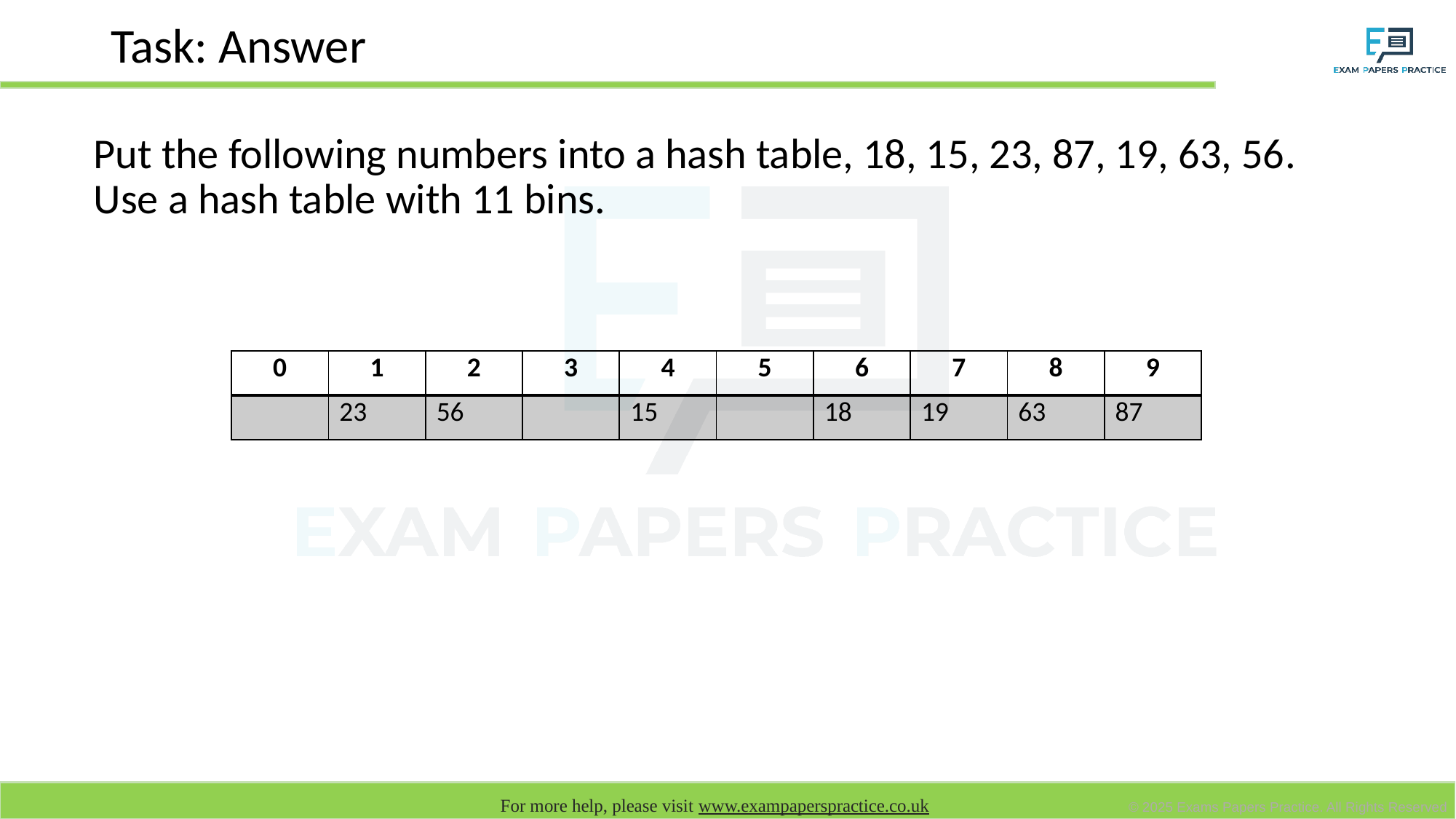

# Task: Answer
Put the following numbers into a hash table, 18, 15, 23, 87, 19, 63, 56. Use a hash table with 11 bins.
| 0 | 1 | 2 | 3 | 4 | 5 | 6 | 7 | 8 | 9 |
| --- | --- | --- | --- | --- | --- | --- | --- | --- | --- |
|  | 23 | 56 |  | 15 |  | 18 | 19 | 63 | 87 |